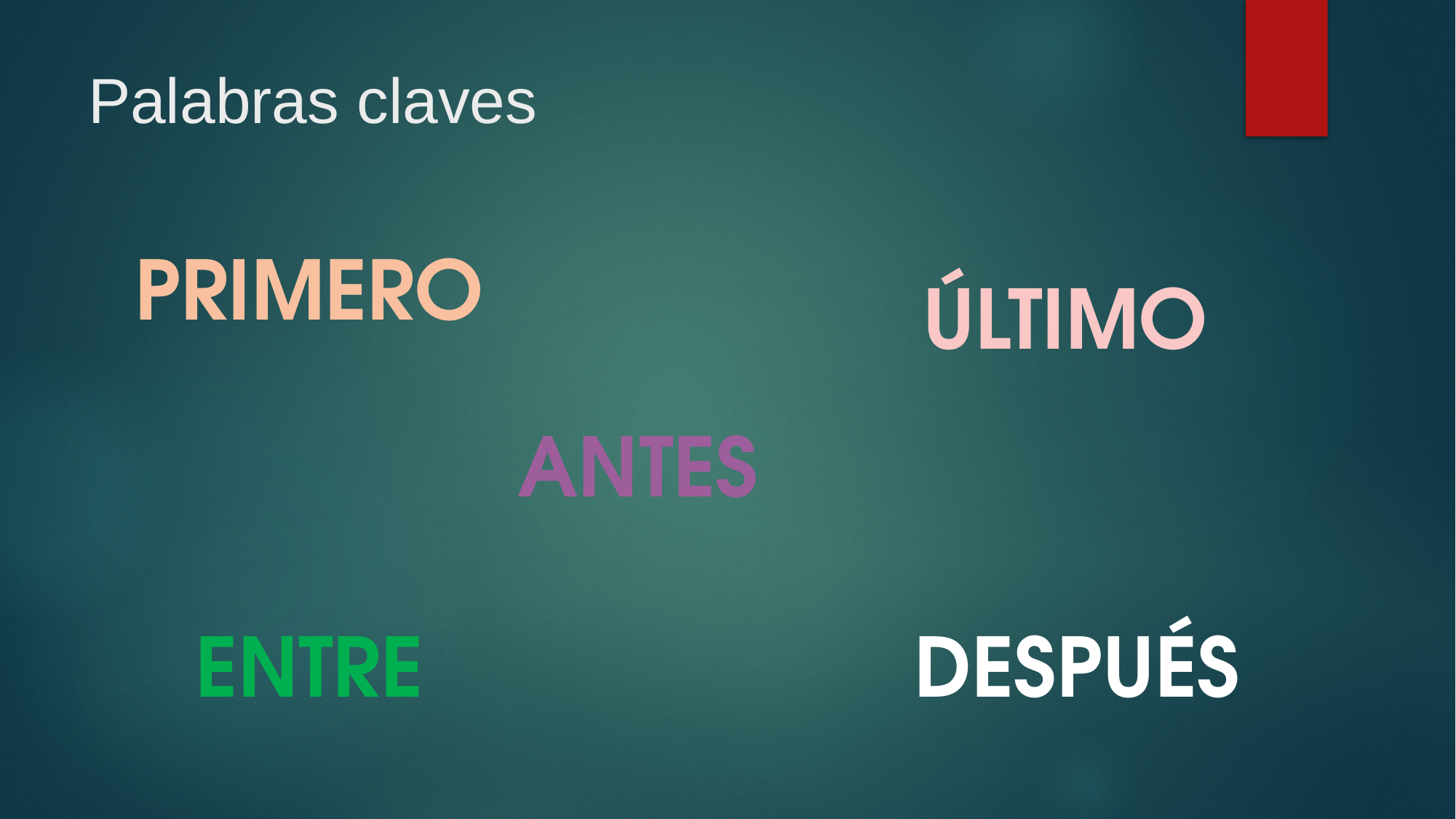

# Palabras claves
PRIMERO
ÚLTIMO
ANTES
ENTRE
DESPUÉS